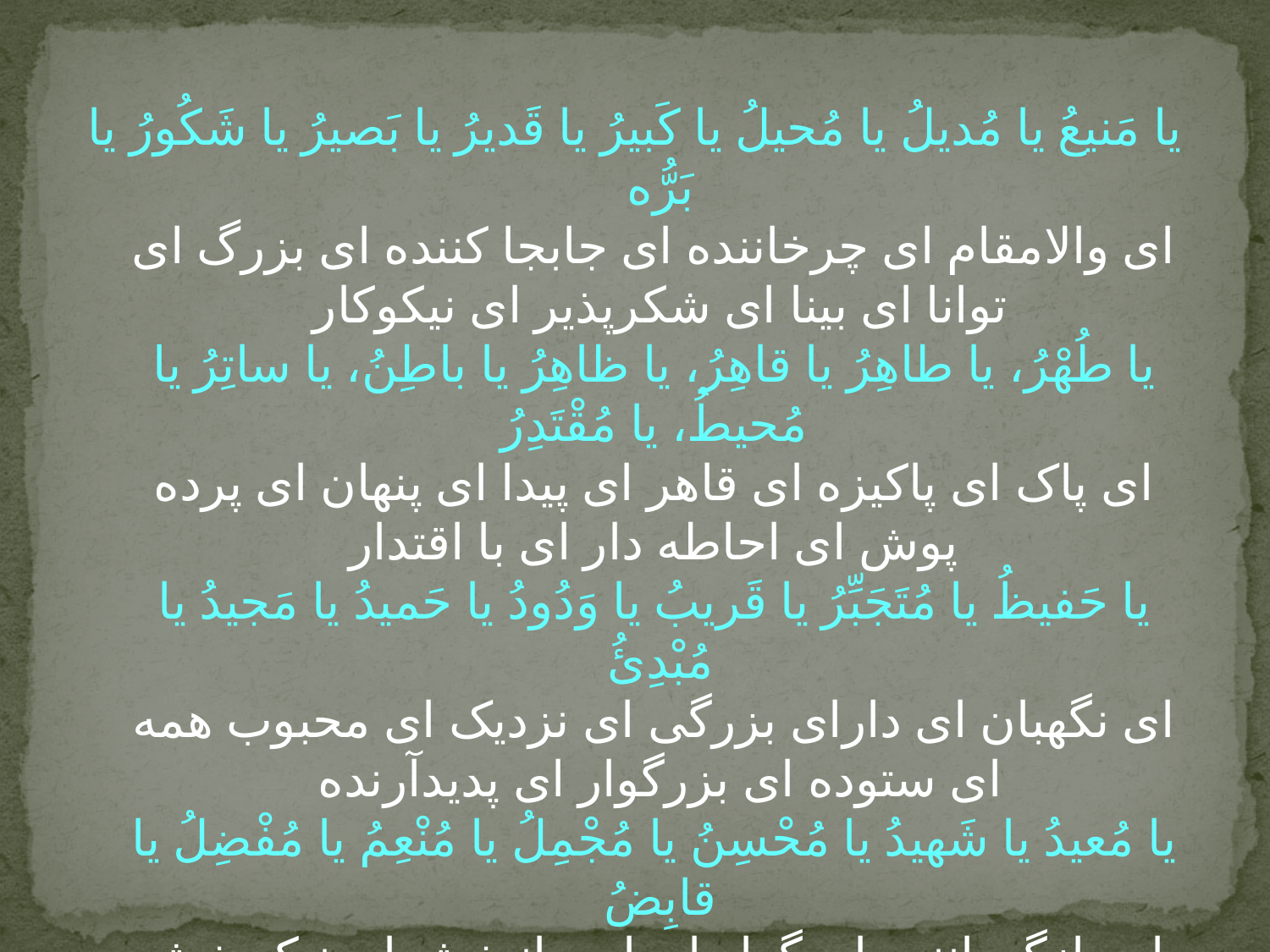

#
یا مَنیعُ یا مُدیلُ یا مُحیلُ یا کَبیرُ یا قَدیرُ یا بَصیرُ یا شَکُورُ یا بَرُّه
اى والامقام اى چرخاننده اى جابجا کننده اى بزرگ اى توانا اى بینا اى شکرپذیر اى نیکوکار
یا طُهْرُ، یا طاهِرُ یا قاهِرُ، یا ظاهِرُ یا باطِنُ، یا ساتِرُ یا مُحیطُ، یا مُقْتَدِرُ
ای پاک اى پاکیزه اى قاهر اى پیدا اى پنهان اى پرده پوش اى احاطه‏ دار اى با اقتدار
یا حَفیظُ یا مُتَجَبِّرُ یا قَریبُ یا وَدُودُ یا حَمیدُ یا مَجیدُ یا مُبْدِئُ
اى نگهبان اى داراى بزرگى اى نزدیک اى محبوب همه اى ستوده اى بزرگوار اى پدیدآرنده
یا مُعیدُ یا شَهیدُ یا مُحْسِنُ یا مُجْمِلُ یا مُنْعِمُ یا مُفْضِلُ یا قابِضُ
ای بازگرداننده اى گواه اى احسان‏بخش اى نیکوبخش اى نعمت‏بخش اى زیاده‏ بخش اى گیرنده‏